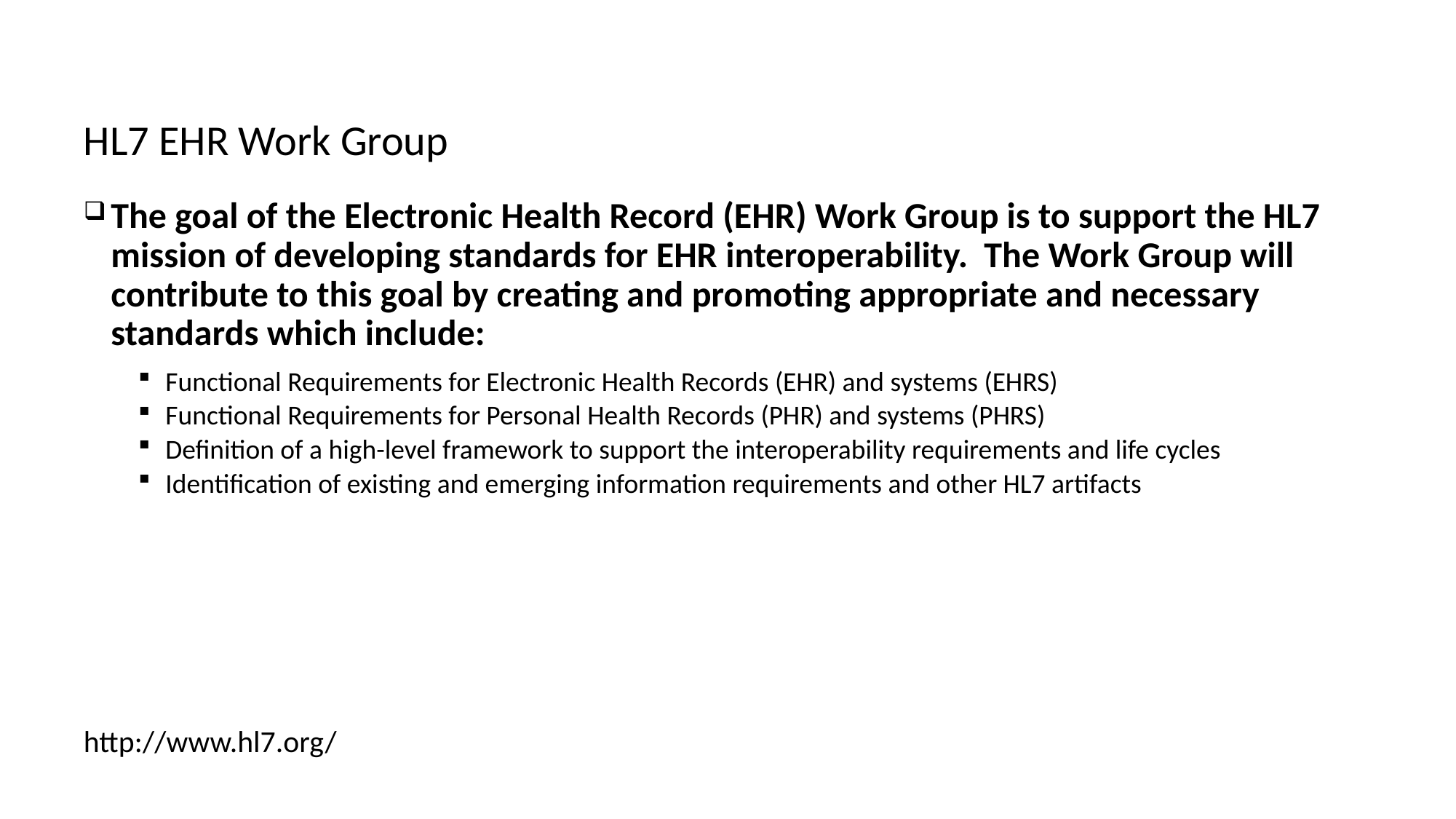

# HL7 EHR Work Group

The goal of the Electronic Health Record (EHR) Work Group is to support the HL7 mission of developing standards for EHR interoperability.  The Work Group will contribute to this goal by creating and promoting appropriate and necessary standards which include:
Functional Requirements for Electronic Health Records (EHR) and systems (EHRS)
Functional Requirements for Personal Health Records (PHR) and systems (PHRS)
Definition of a high-level framework to support the interoperability requirements and life cycles
Identification of existing and emerging information requirements and other HL7 artifacts

http://www.hl7.org/